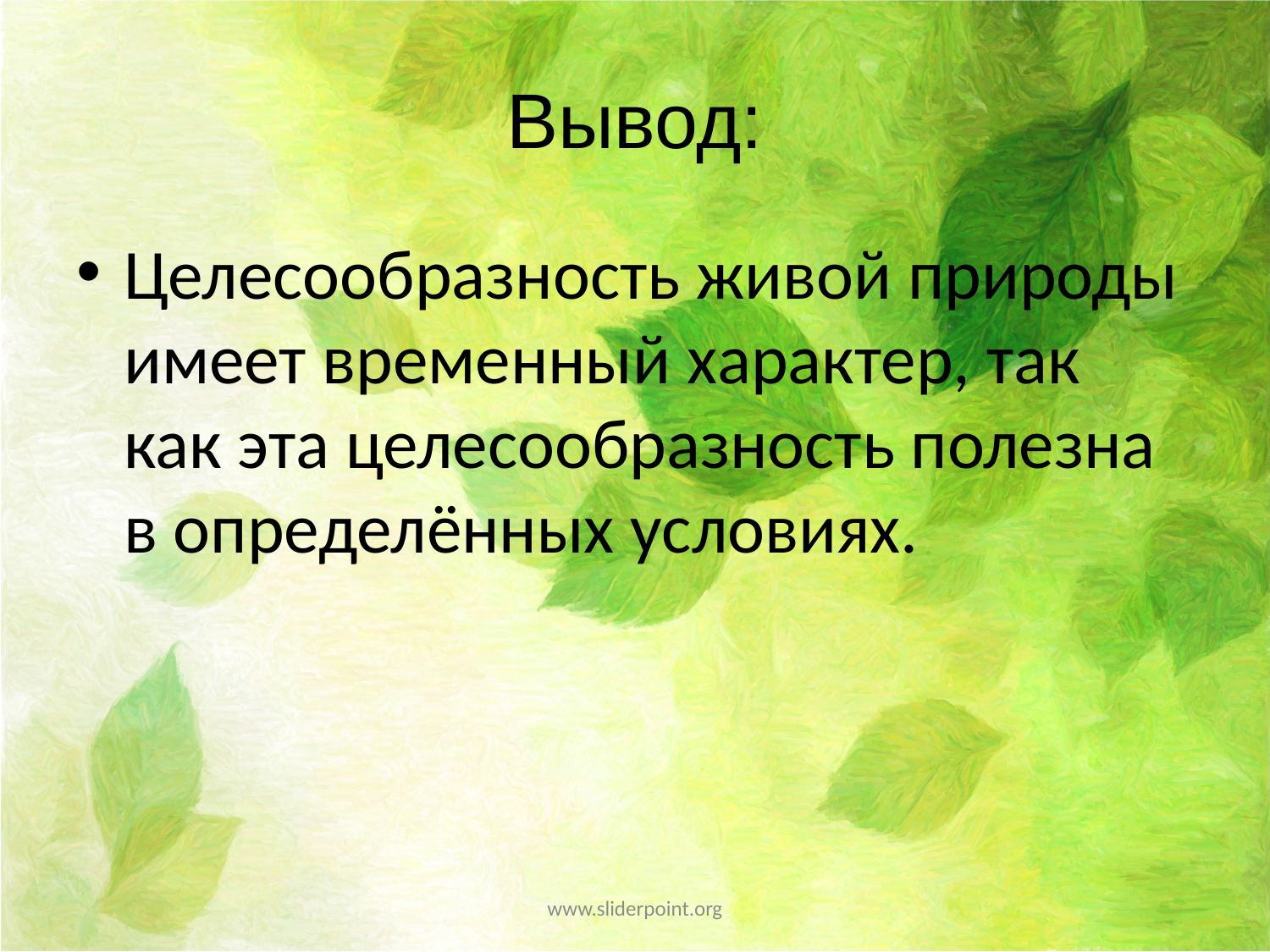

# Вывод:
Целесообразность живой природы имеет временный характер, так как эта целесообразность полезна в определённых условиях.
www.sliderpoint.org